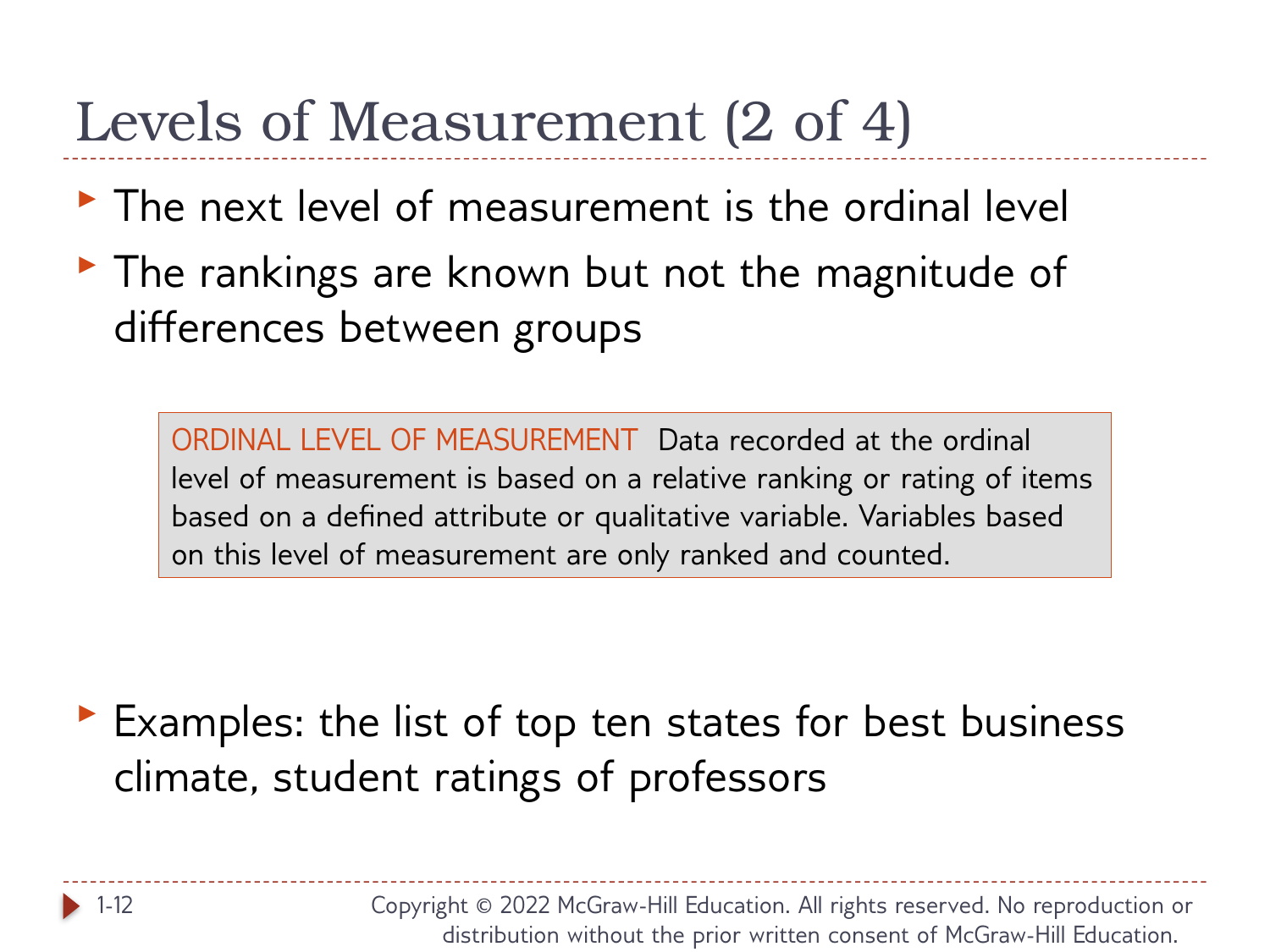

# Levels of Measurement (2 of 4)
The next level of measurement is the ordinal level
The rankings are known but not the magnitude of differences between groups

Examples: the list of top ten states for best business climate, student ratings of professors
ORDINAL LEVEL OF MEASUREMENT  Data recorded at the ordinal level of measurement is based on a relative ranking or rating of items based on a defined attribute or qualitative variable. Variables based on this level of measurement are only ranked and counted.
1-12
Copyright © 2022 McGraw-Hill Education. All rights reserved. No reproduction or distribution without the prior written consent of McGraw-Hill Education.